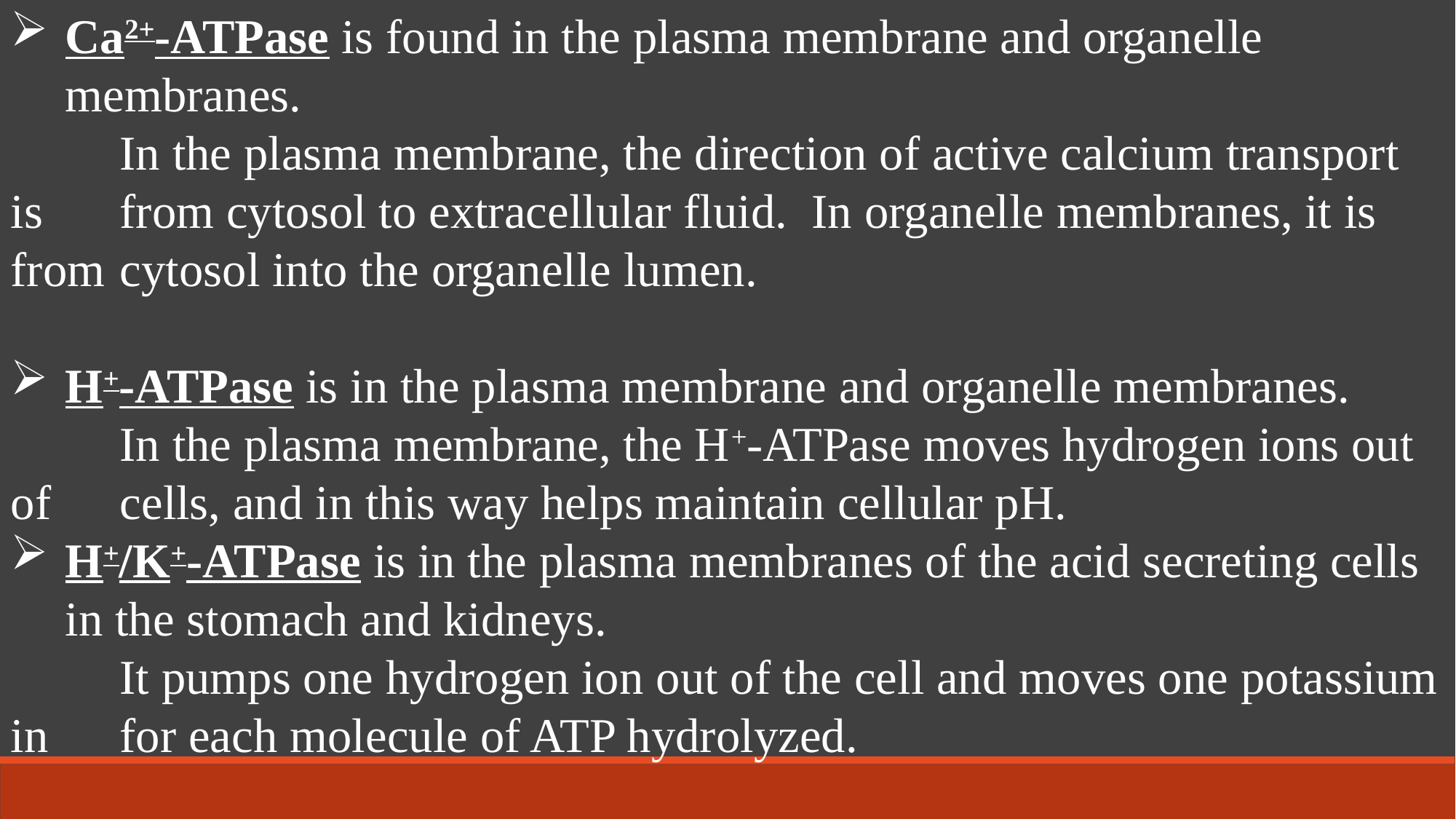

Ca2+-ATPase is found in the plasma membrane and organelle membranes.
	In the plasma membrane, the direction of active calcium transport is 	from cytosol to extracellular fluid.  In organelle membranes, it is from 	cytosol into the organelle lumen.

H+-ATPase is in the plasma membrane and organelle membranes.
	In the plasma membrane, the H+-ATPase moves hydrogen ions out of 	cells, and in this way helps maintain cellular pH.
H+/K+-ATPase is in the plasma membranes of the acid secreting cells in the stomach and kidneys.
	It pumps one hydrogen ion out of the cell and moves one potassium in 	for each molecule of ATP hydrolyzed.